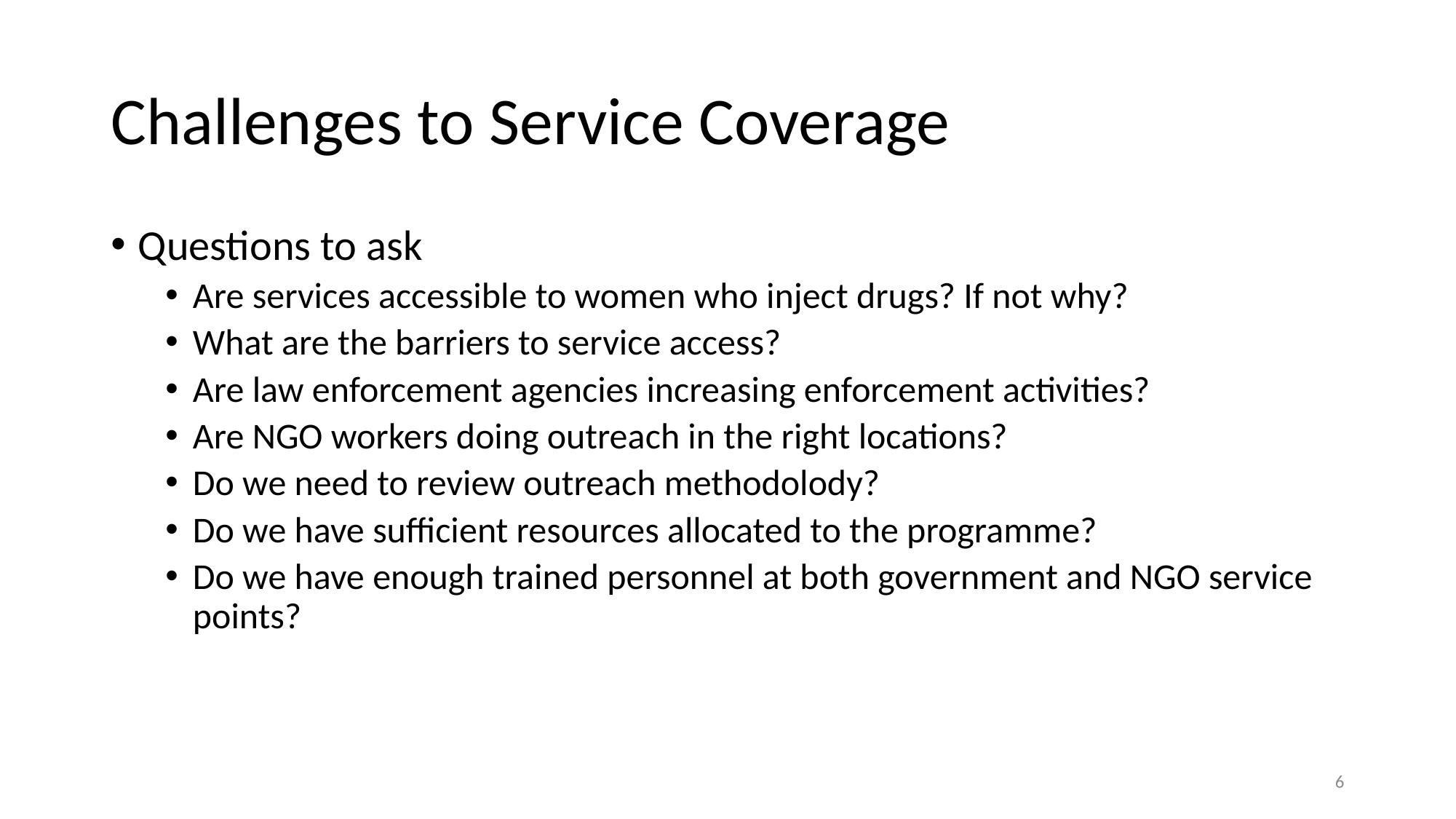

# Challenges to Service Coverage
Questions to ask
Are services accessible to women who inject drugs? If not why?
What are the barriers to service access?
Are law enforcement agencies increasing enforcement activities?
Are NGO workers doing outreach in the right locations?
Do we need to review outreach methodolody?
Do we have sufficient resources allocated to the programme?
Do we have enough trained personnel at both government and NGO service points?
6